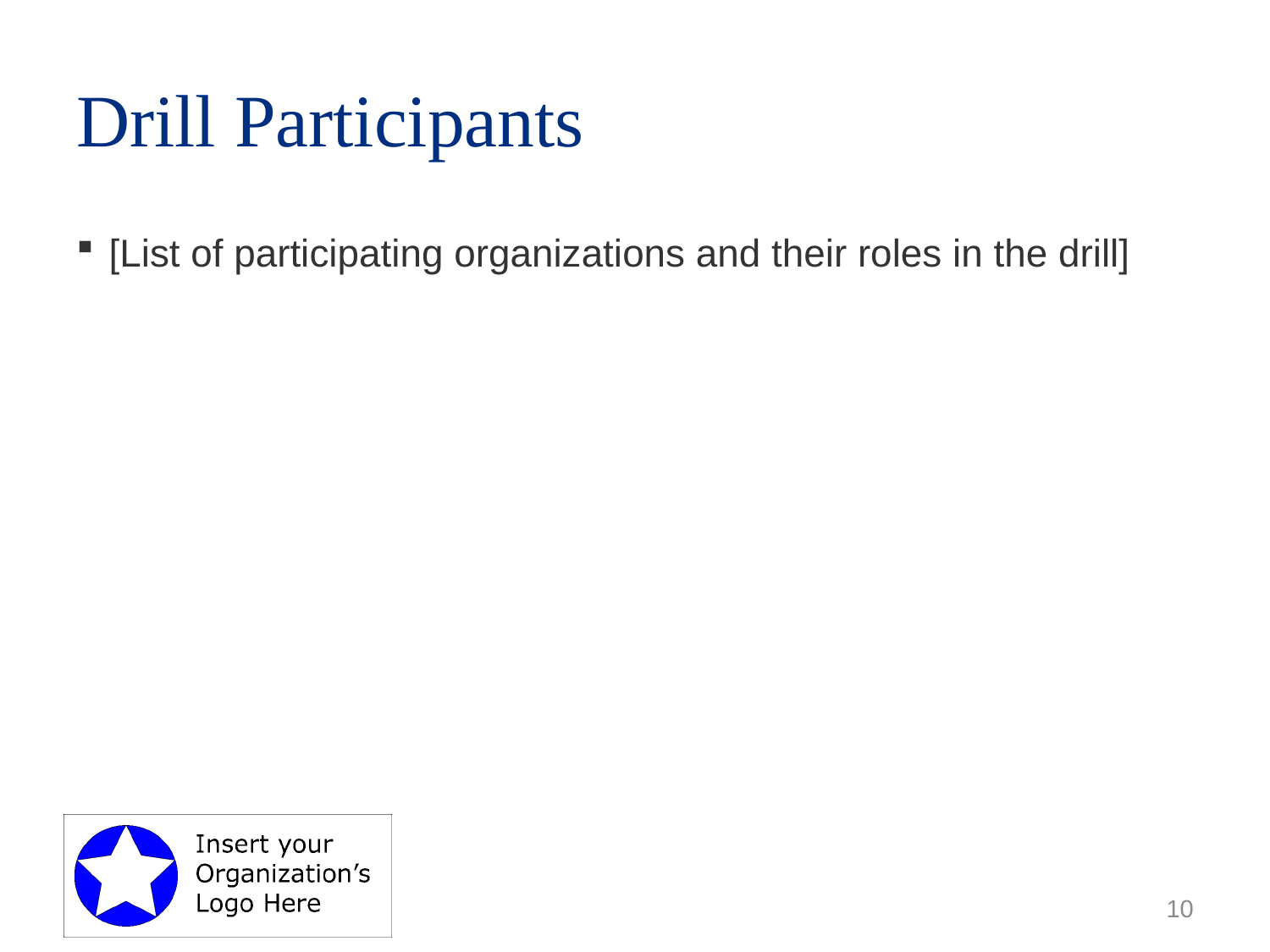

# Drill Participants
[List of participating organizations and their roles in the drill]
10